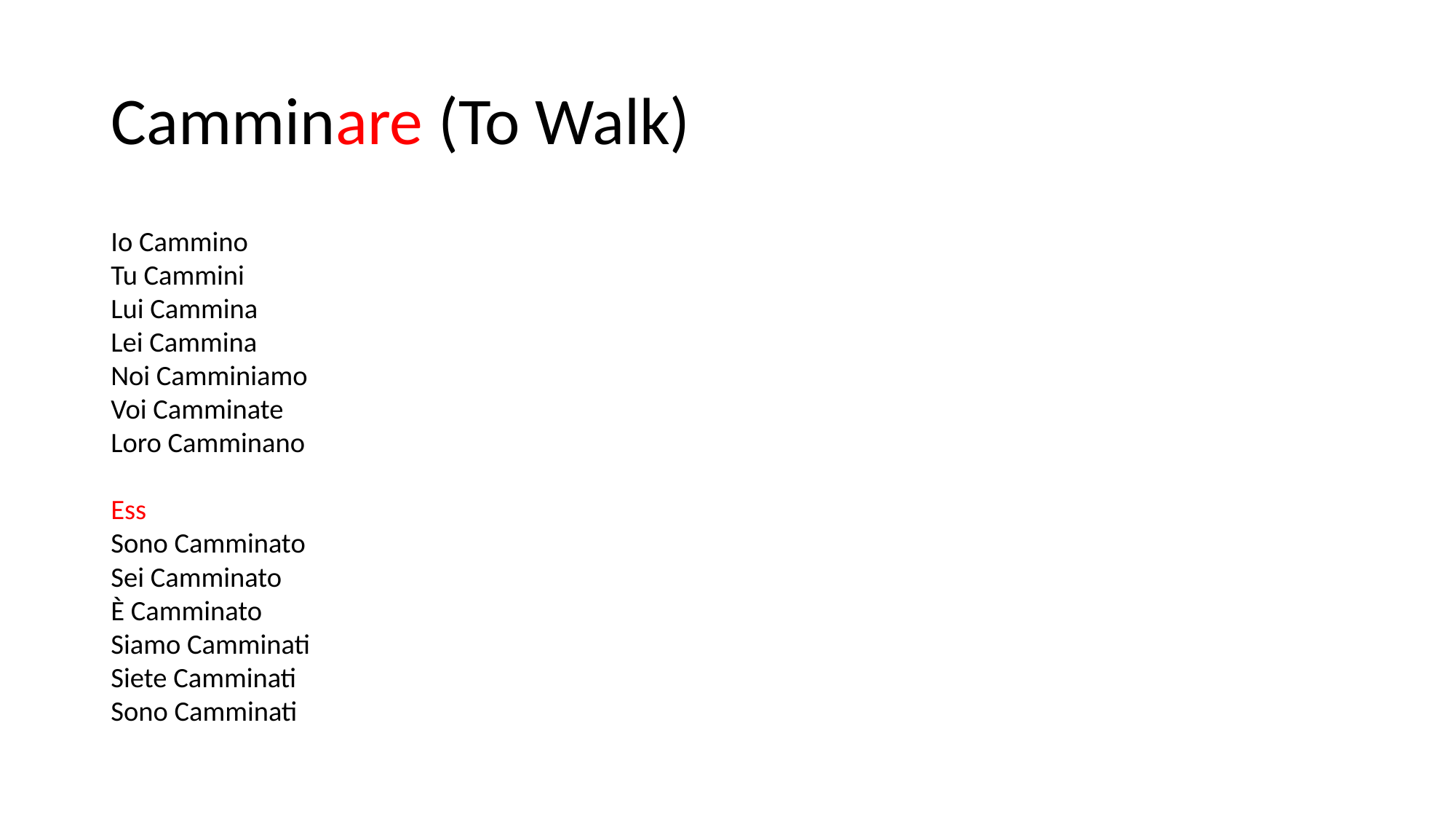

# Camminare (To Walk)
Io Cammino
Tu Cammini
Lui Cammina
Lei Cammina
Noi Camminiamo
Voi Camminate
Loro Camminano

Ess
Sono Camminato
Sei Camminato
È Camminato
Siamo Camminati
Siete Camminati
Sono Camminati